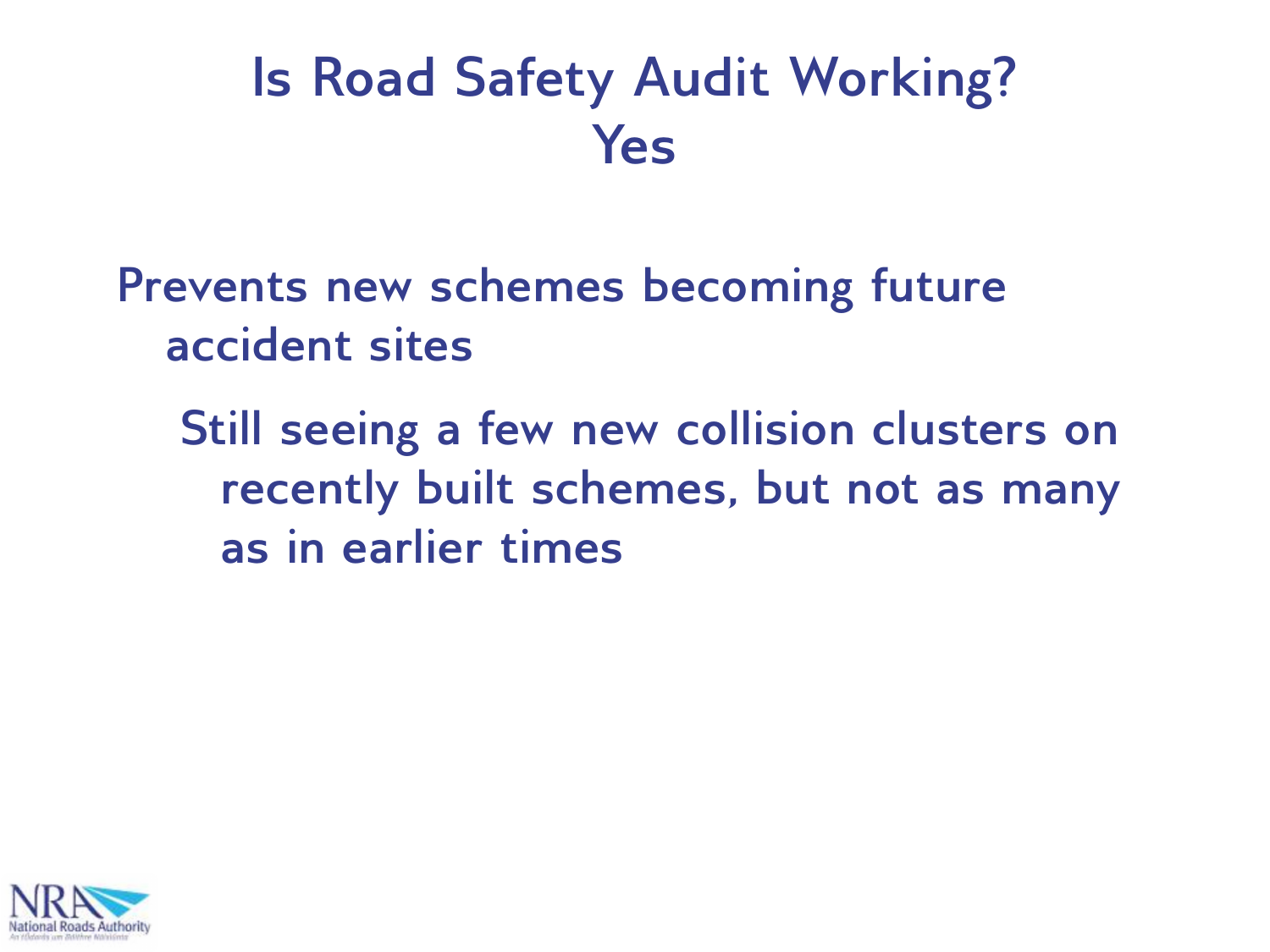

# Is Road Safety Audit Working? Yes
Prevents new schemes becoming future accident sites
Still seeing a few new collision clusters on recently built schemes, but not as many as in earlier times